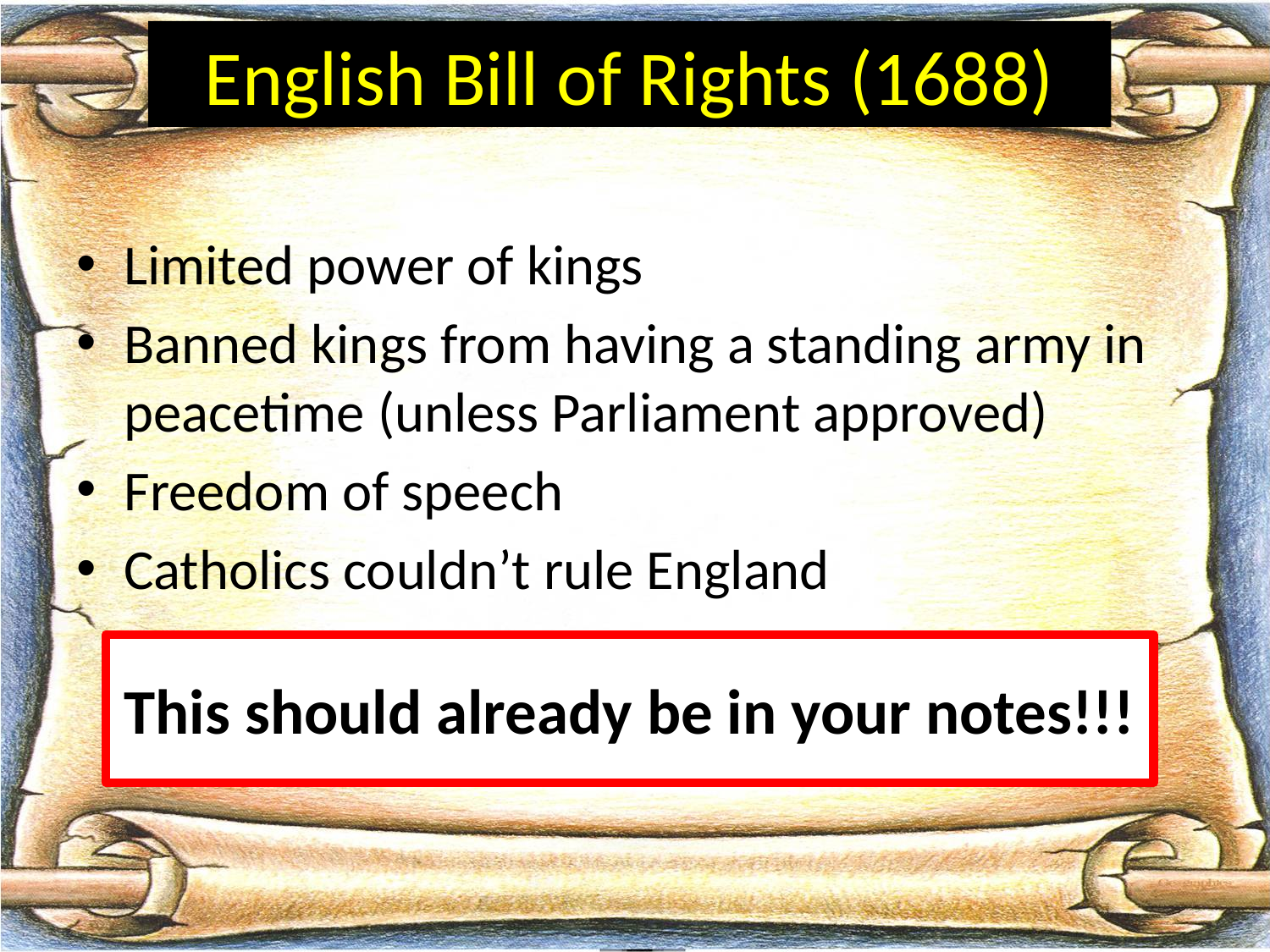

# English Bill of Rights (1688)
Limited power of kings
Banned kings from having a standing army in peacetime (unless Parliament approved)
Freedom of speech
Catholics couldn’t rule England
This should already be in your notes!!!